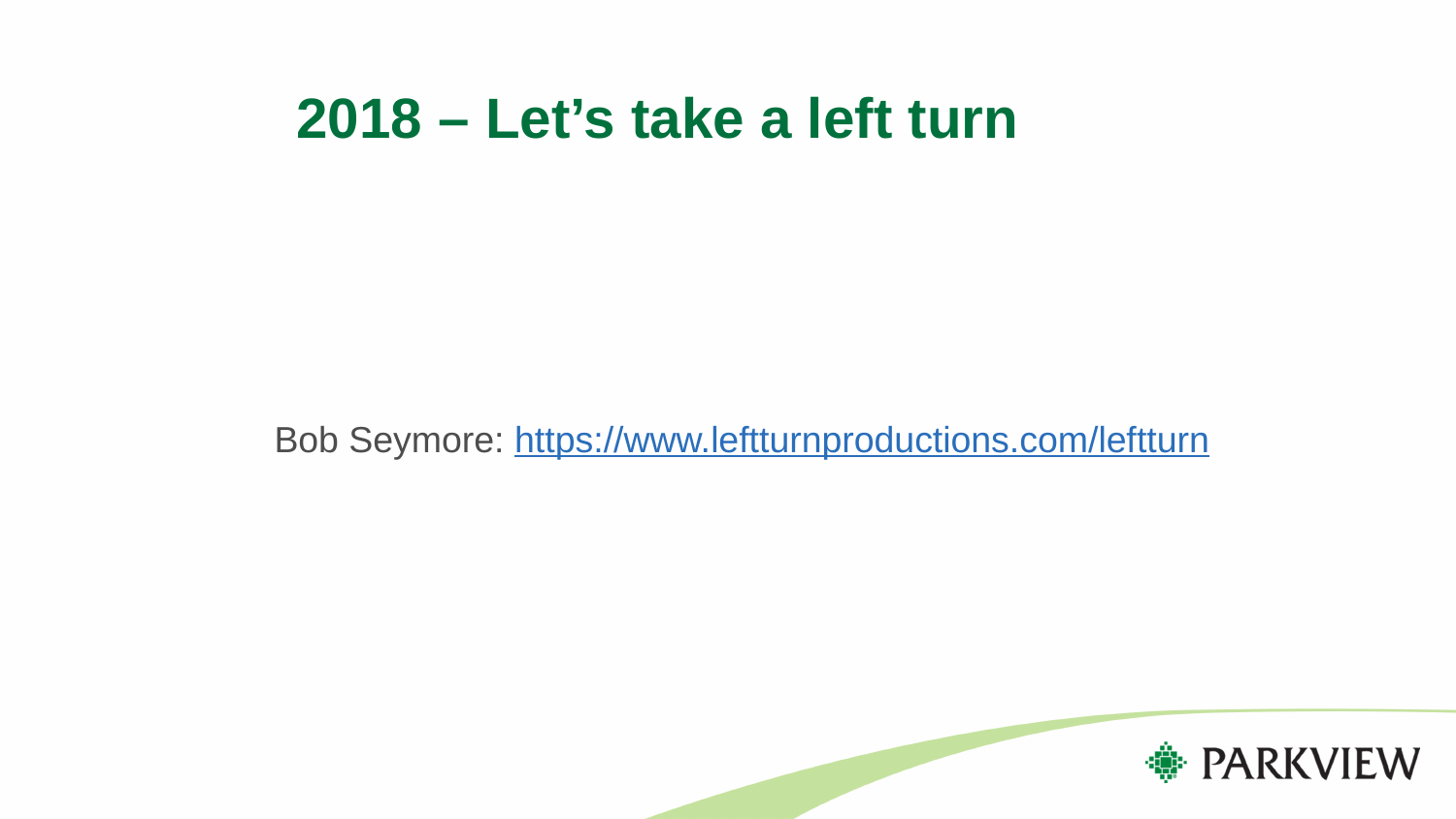

2018 – Let’s take a left turn
Bob Seymore: https://www.leftturnproductions.com/leftturn